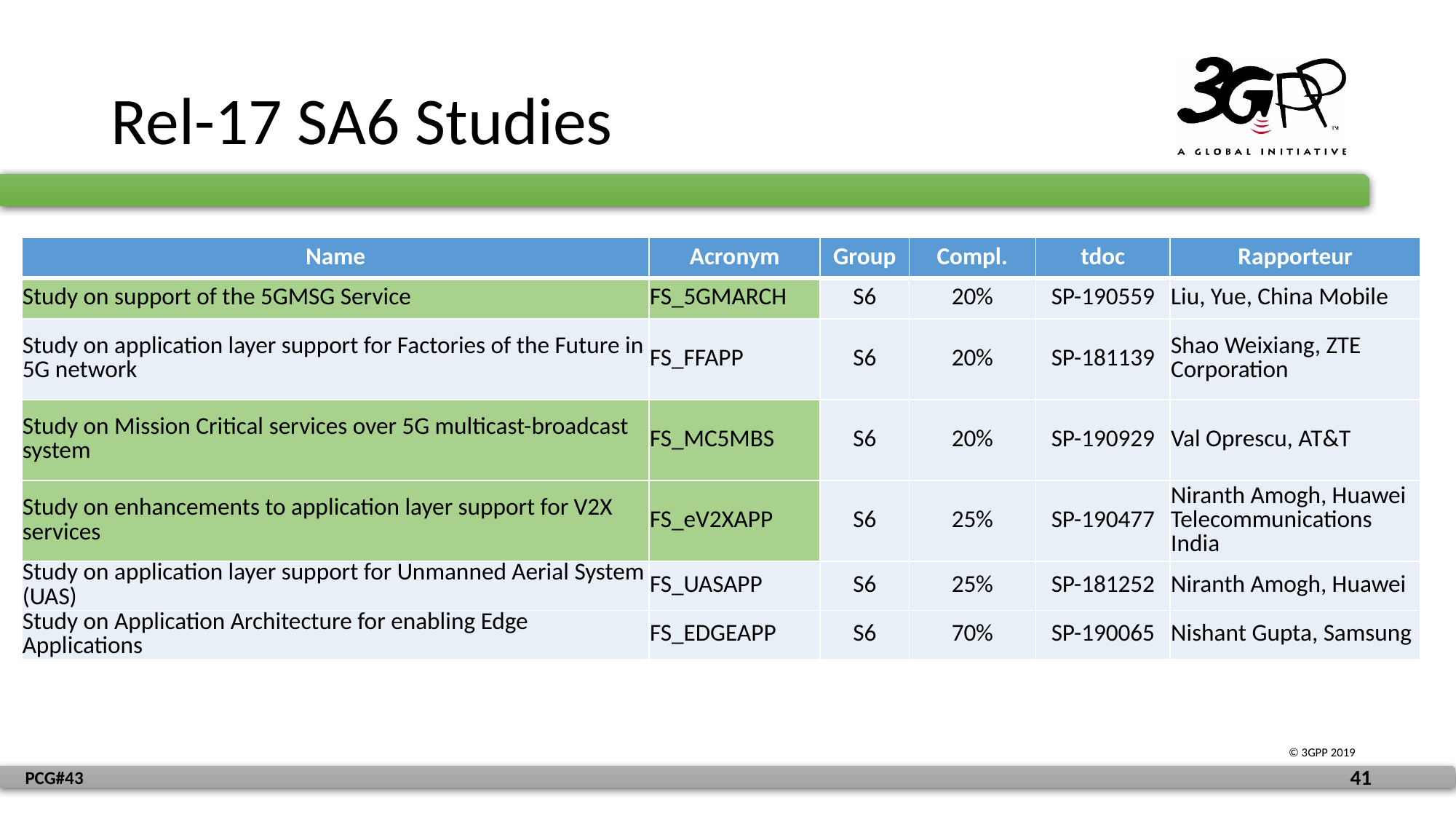

# Rel-17 SA6 Studies
| Name | Acronym | Group | Compl. | tdoc | Rapporteur |
| --- | --- | --- | --- | --- | --- |
| Study on support of the 5GMSG Service | FS\_5GMARCH | S6 | 20% | SP-190559 | Liu, Yue, China Mobile |
| Study on application layer support for Factories of the Future in 5G network | FS\_FFAPP | S6 | 20% | SP-181139 | Shao Weixiang, ZTE Corporation |
| Study on Mission Critical services over 5G multicast-broadcast system | FS\_MC5MBS | S6 | 20% | SP-190929 | Val Oprescu, AT&T |
| Study on enhancements to application layer support for V2X services | FS\_eV2XAPP | S6 | 25% | SP-190477 | Niranth Amogh, Huawei Telecommunications India |
| Study on application layer support for Unmanned Aerial System (UAS) | FS\_UASAPP | S6 | 25% | SP-181252 | Niranth Amogh, Huawei |
| Study on Application Architecture for enabling Edge Applications | FS\_EDGEAPP | S6 | 70% | SP-190065 | Nishant Gupta, Samsung |